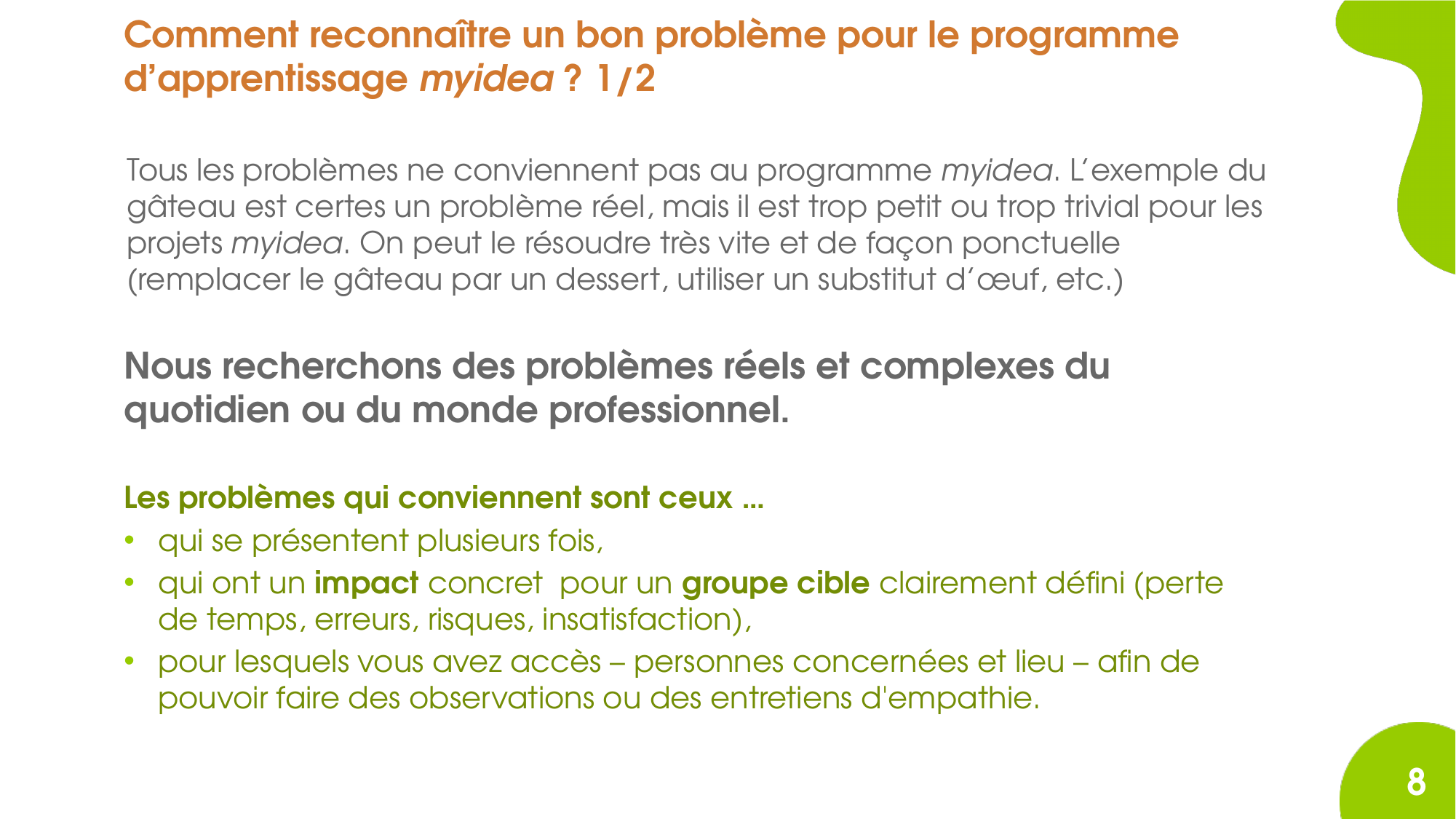

Comment reconnaître un bon problème pour le programme d’apprentissage myidea ? 1/2
Tous les problèmes ne conviennent pas au programme myidea. L’exemple du gâteau est certes un problème réel, mais il est trop petit ou trop trivial pour les projets myidea. On peut le résoudre très vite et de façon ponctuelle (remplacer le gâteau par un dessert, utiliser un substitut d’œuf, etc.)
Nous recherchons des problèmes réels et complexes du quotidien ou du monde professionnel.

Les problèmes qui conviennent sont ceux …
qui se présentent plusieurs fois,
qui ont un impact concret  pour un groupe cible clairement défini (perte de temps, erreurs, risques, insatisfaction),
pour lesquels vous avez accès – personnes concernées et lieu – afin de pouvoir faire des observations ou des entretiens d'empathie.

8